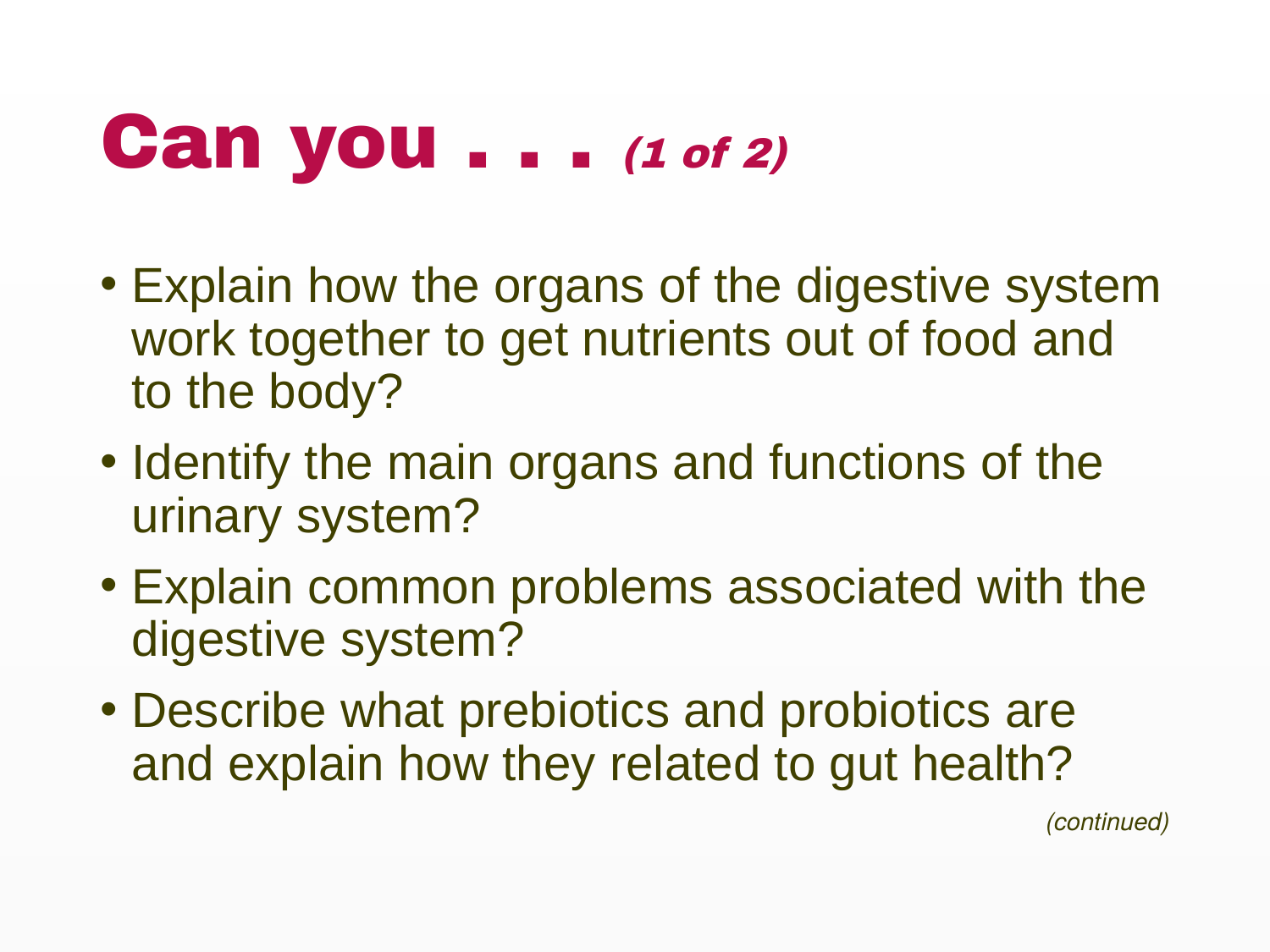

# Can you . . . (1 of 2)
Explain how the organs of the digestive system work together to get nutrients out of food and to the body?
Identify the main organs and functions of the urinary system?
Explain common problems associated with the digestive system?
Describe what prebiotics and probiotics are and explain how they related to gut health?
(continued)